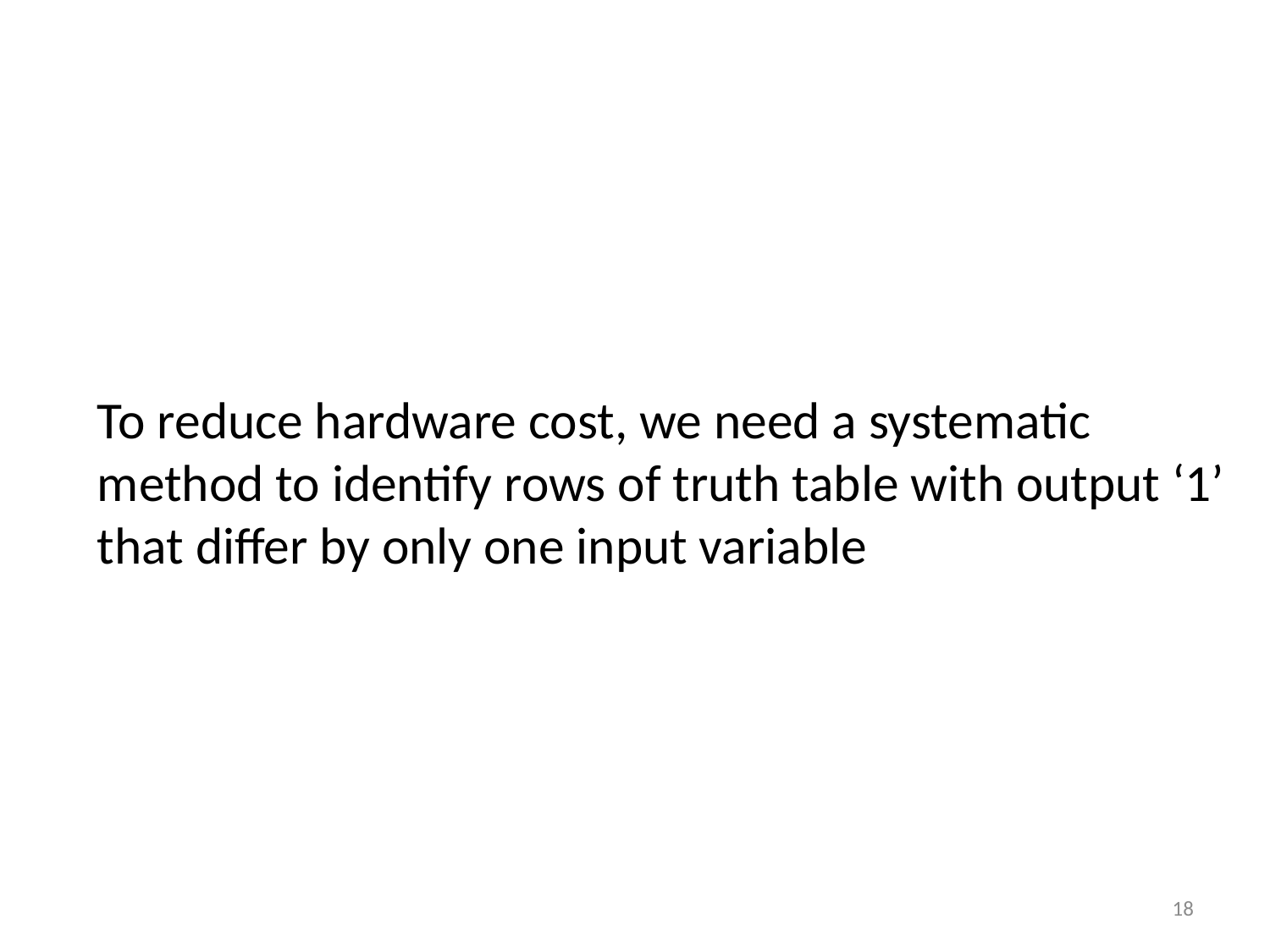

# To reduce hardware cost, we need a systematic method to identify rows of truth table with output ‘1’ that differ by only one input variable
18